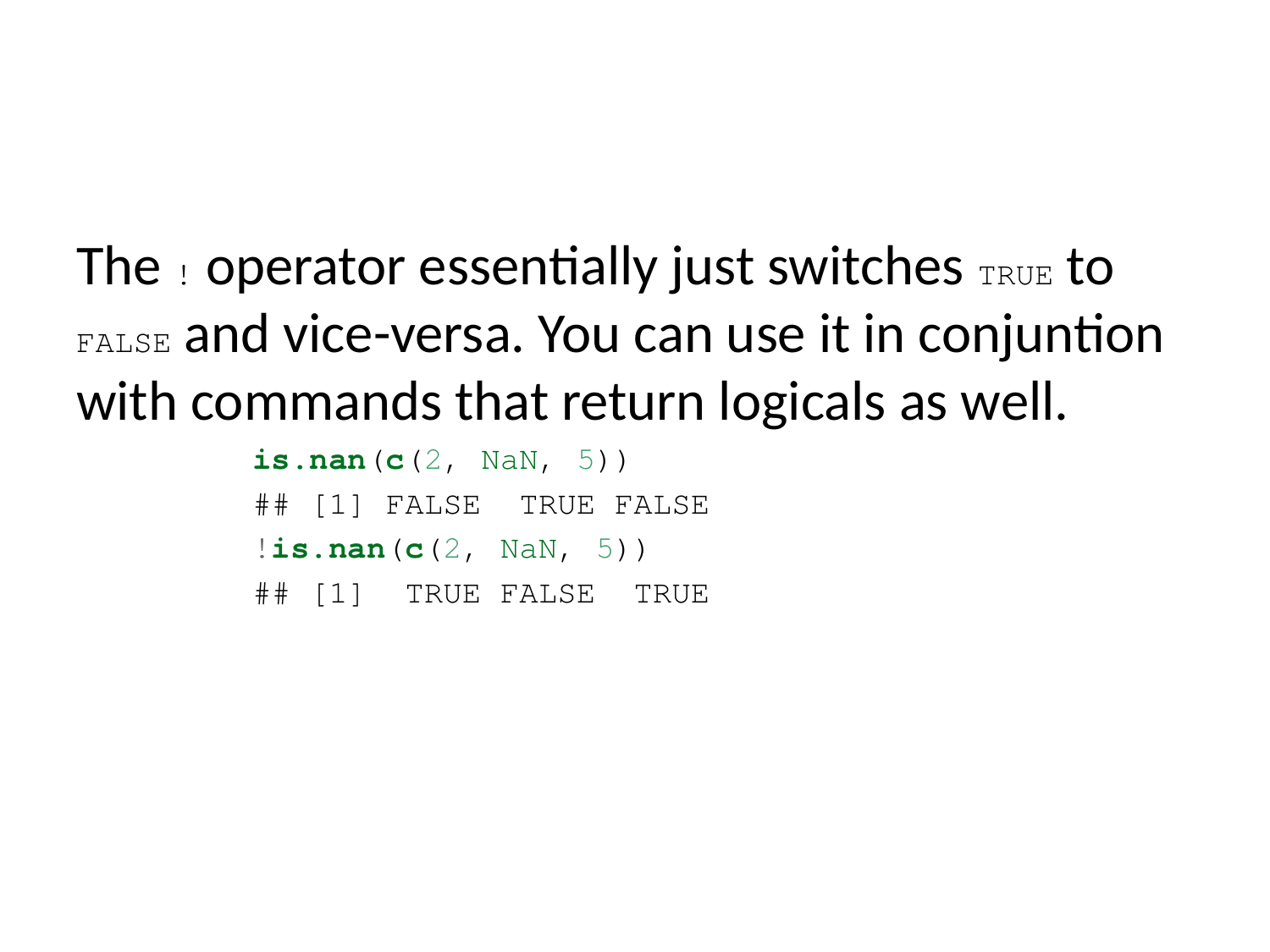

The ! operator essentially just switches TRUE to FALSE and vice-versa. You can use it in conjuntion with commands that return logicals as well.
is.nan(c(2, NaN, 5))
## [1] FALSE  TRUE FALSE
!is.nan(c(2, NaN, 5))
## [1]  TRUE FALSE  TRUE